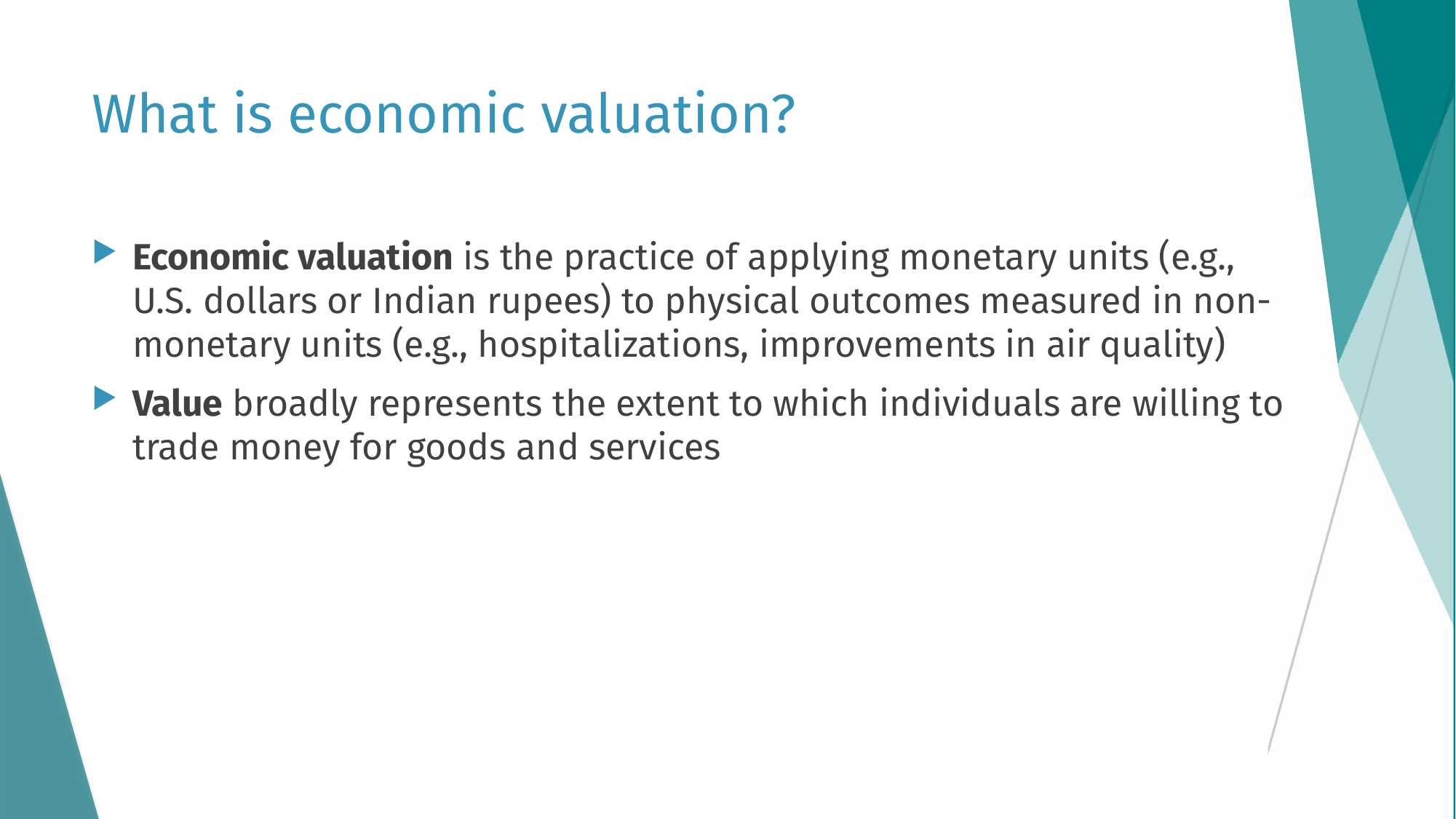

# What is economic valuation?
Economic valuation is the practice of applying monetary units (e.g., U.S. dollars or Indian rupees) to physical outcomes measured in non-monetary units (e.g., hospitalizations, improvements in air quality)
Value broadly represents the extent to which individuals are willing to trade money for goods and services

53